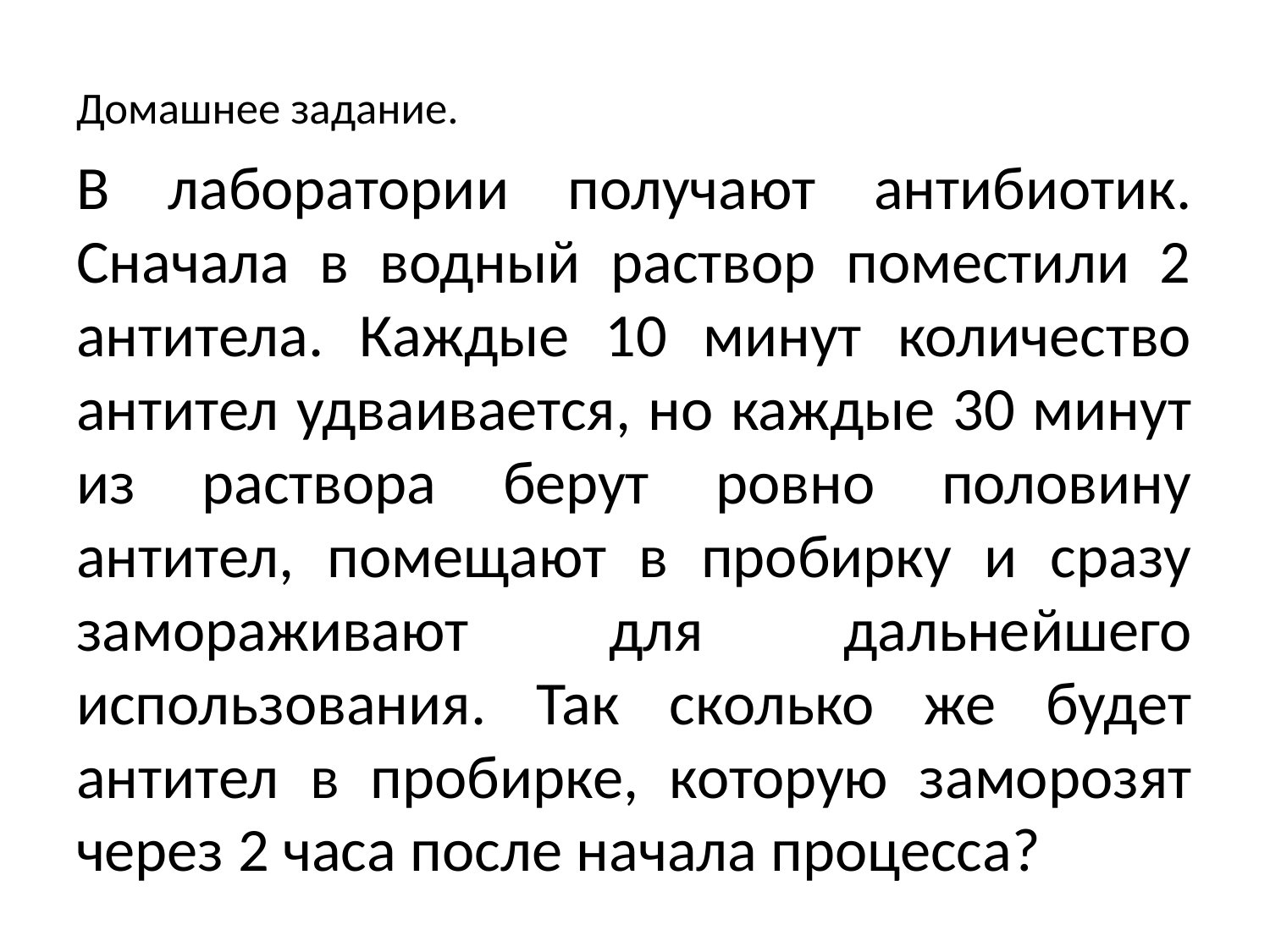

Домашнее задание.
В лаборатории получают антибиотик. Сначала в водный раствор поместили 2 антитела. Каждые 10 минут количество антител удваивается, но каждые 30 минут из раствора берут ровно половину антител, помещают в пробирку и сразу замораживают для дальнейшего использования. Так сколько же будет антител в пробирке, которую заморозят через 2 часа после начала процесса?